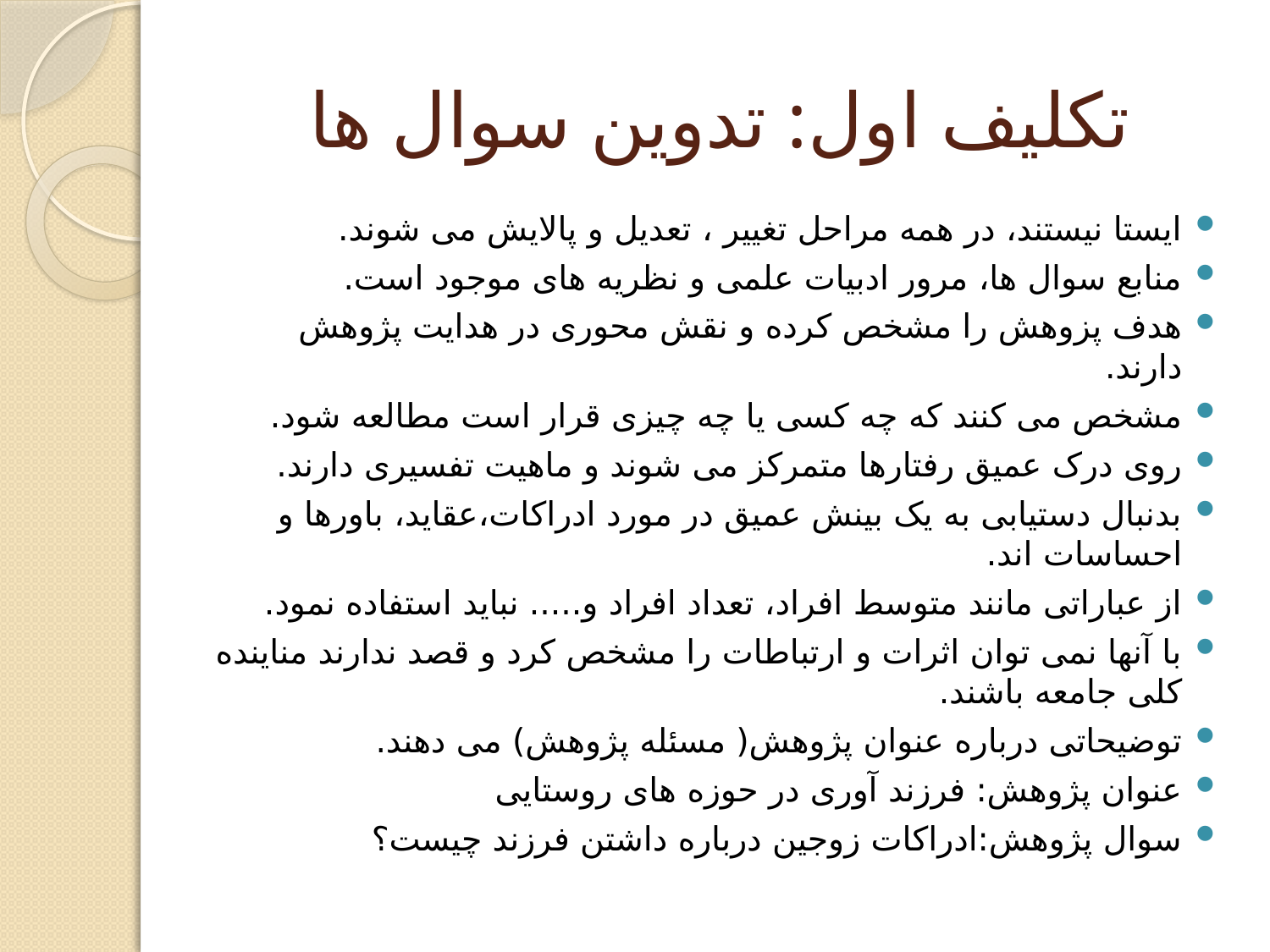

# تکلیف اول: تدوین سوال ها
ایستا نیستند، در همه مراحل تغییر ، تعدیل و پالایش می شوند.
منابع سوال ها، مرور ادبیات علمی و نظریه های موجود است.
هدف پزوهش را مشخص کرده و نقش محوری در هدایت پژوهش دارند.
مشخص می کنند که چه کسی یا چه چیزی قرار است مطالعه شود.
روی درک عمیق رفتارها متمرکز می شوند و ماهیت تفسیری دارند.
بدنبال دستیابی به یک بینش عمیق در مورد ادراکات،عقاید، باورها و احساسات اند.
از عباراتی مانند متوسط افراد، تعداد افراد و..... نباید استفاده نمود.
با آنها نمی توان اثرات و ارتباطات را مشخص کرد و قصد ندارند مناینده کلی جامعه باشند.
توضیحاتی درباره عنوان پژوهش( مسئله پژوهش) می دهند.
عنوان پژوهش: فرزند آوری در حوزه های روستایی
سوال پژوهش:ادراکات زوجین درباره داشتن فرزند چیست؟